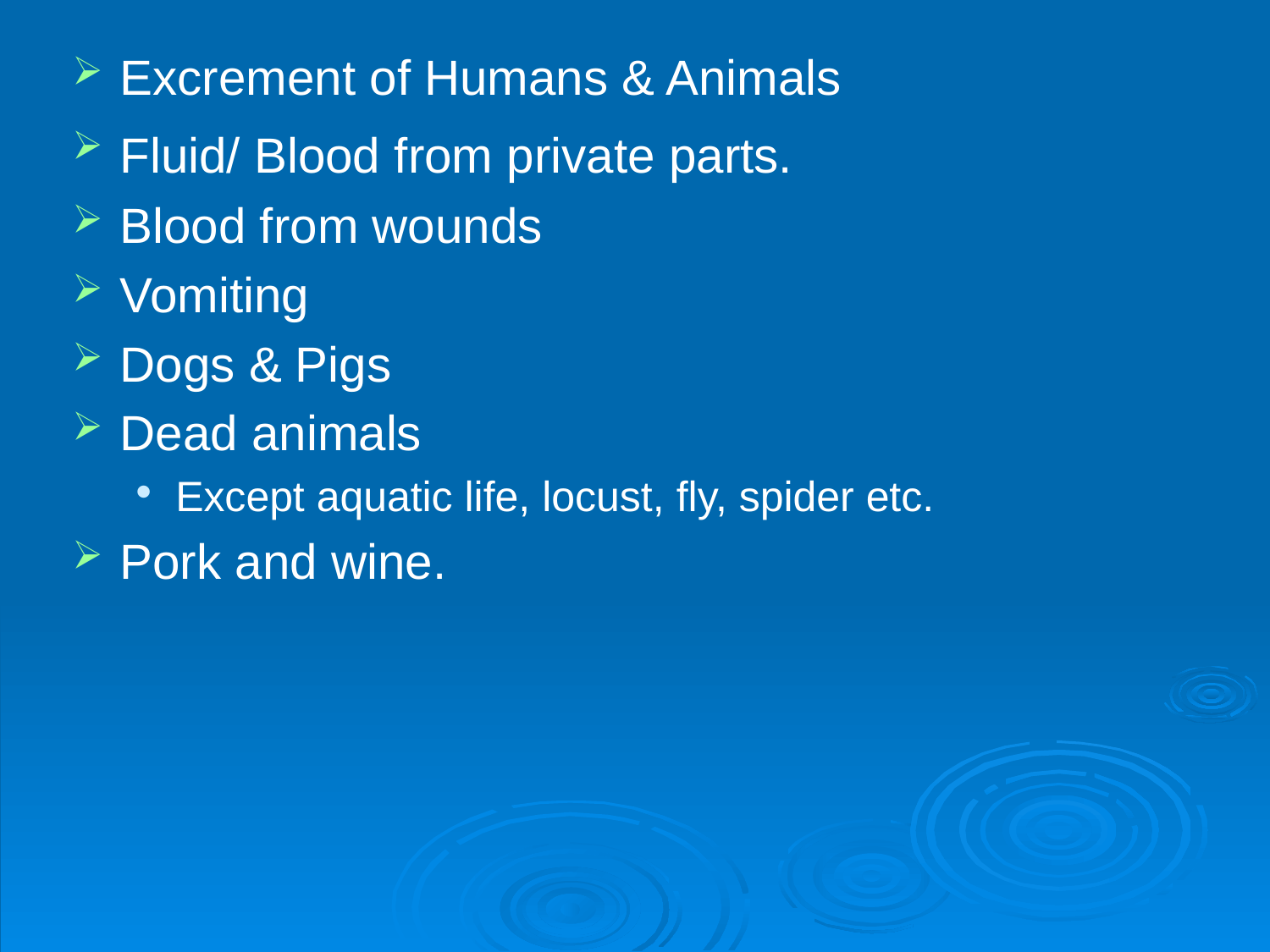

Excrement of Humans & Animals
Fluid/ Blood from private parts.
Blood from wounds
Vomiting
Dogs & Pigs
Dead animals
Except aquatic life, locust, fly, spider etc.
Pork and wine.